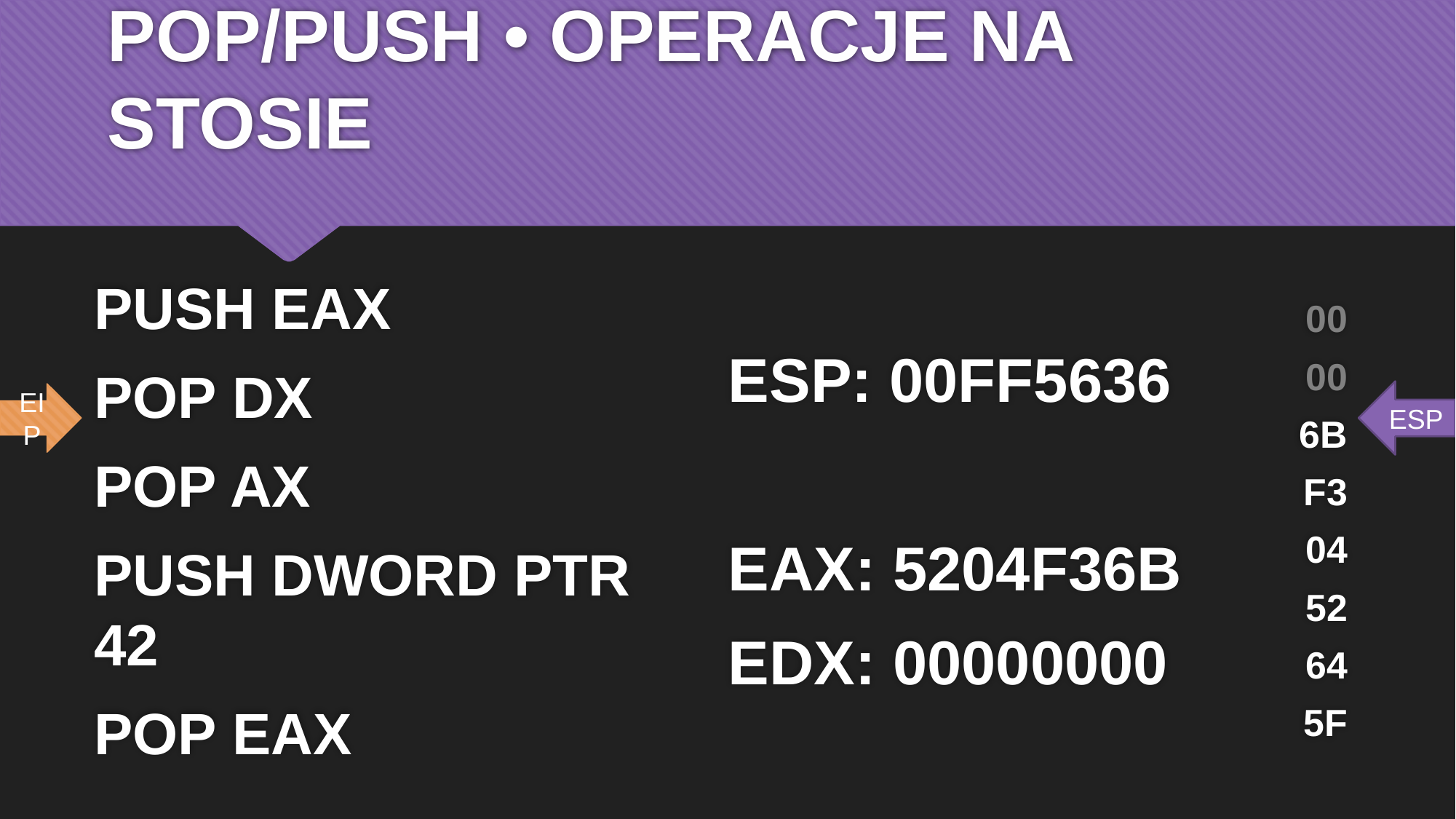

# POP/PUSH • OPERACJE NA STOSIE
PUSH EAX
POP DX
POP AX
PUSH DWORD PTR 42
POP EAX
ESP: 00FF5636

EAX: 5204F36B
EDX: 00000000
00
00
6B
F3
04
52
64
5F
ESP
EIP